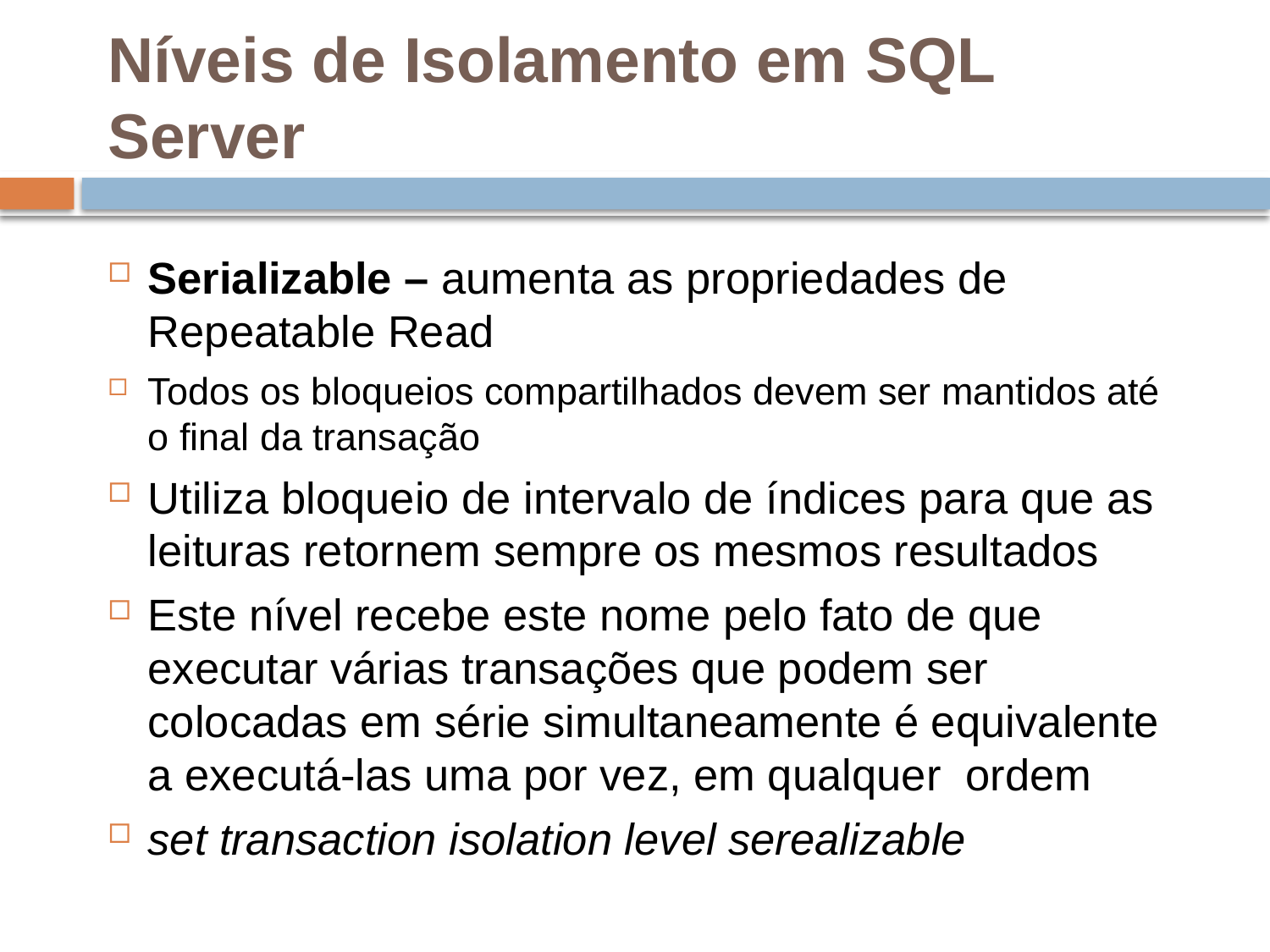

# Níveis de Isolamento em SQL Server
Serializable – aumenta as propriedades de Repeatable Read
Todos os bloqueios compartilhados devem ser mantidos até o final da transação
Utiliza bloqueio de intervalo de índices para que as leituras retornem sempre os mesmos resultados
Este nível recebe este nome pelo fato de que executar várias transações que podem ser colocadas em série simultaneamente é equivalente a executá-las uma por vez, em qualquer  ordem
set transaction isolation level serealizable